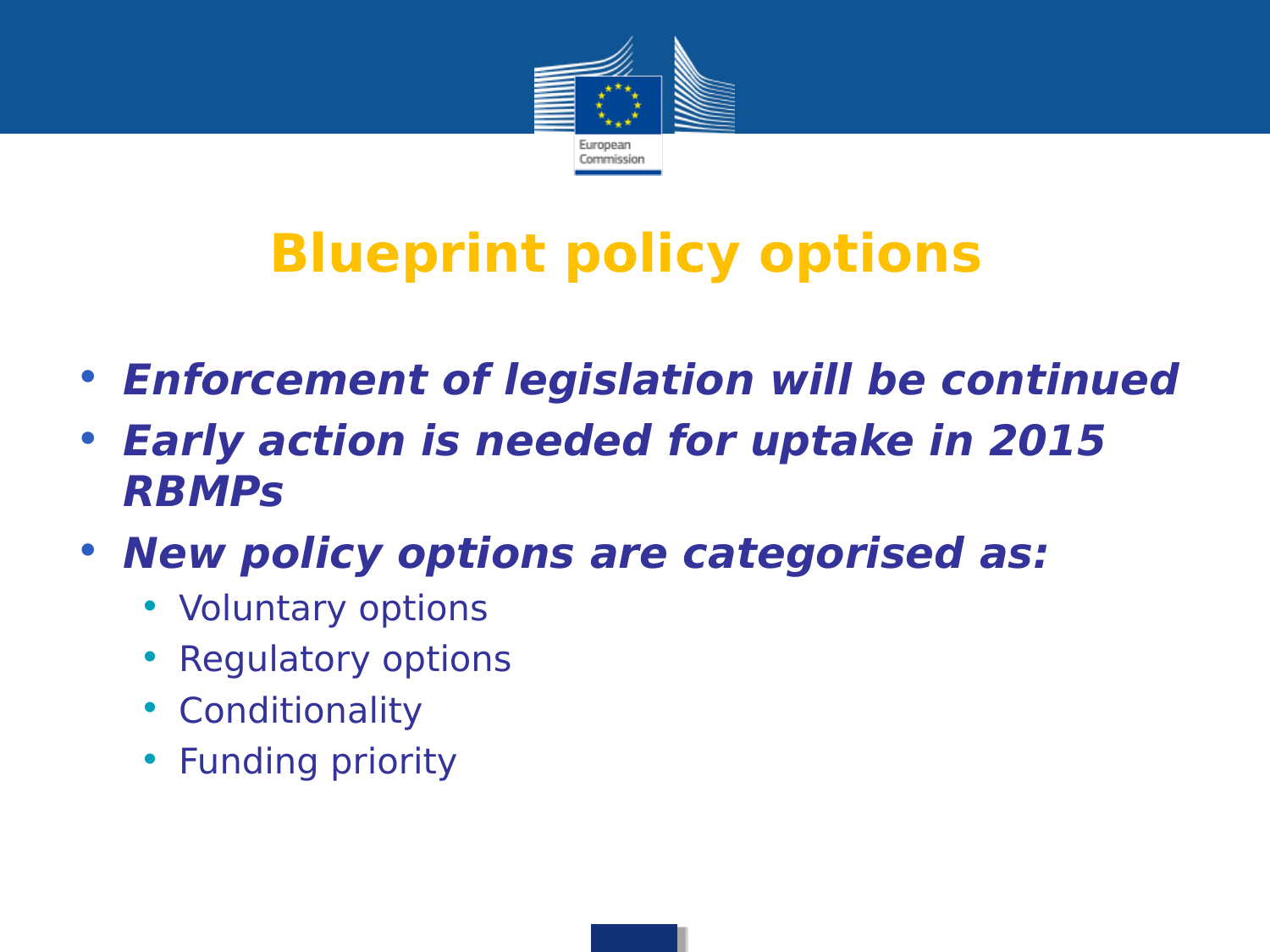

Blueprint policy options
Enforcement of legislation will be continued
Early action is needed for uptake in 2015 RBMPs
New policy options are categorised as:
Voluntary options
Regulatory options
Conditionality
Funding priority